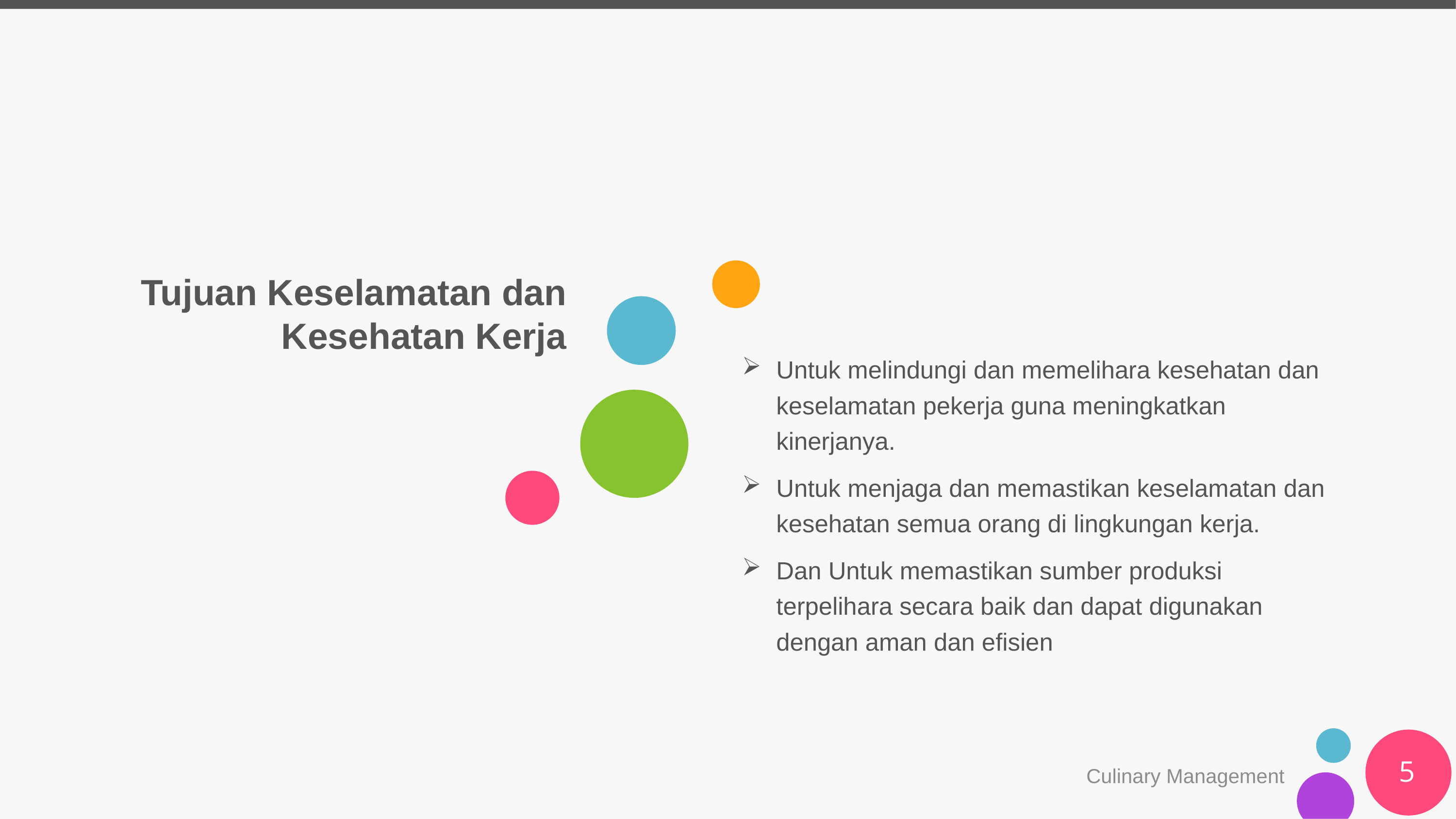

# Tujuan Keselamatan dan Kesehatan Kerja
Untuk melindungi dan memelihara kesehatan dan keselamatan pekerja guna meningkatkan kinerjanya.
Untuk menjaga dan memastikan keselamatan dan kesehatan semua orang di lingkungan kerja.
Dan Untuk memastikan sumber produksi terpelihara secara baik dan dapat digunakan dengan aman dan efisien
5
Culinary Management